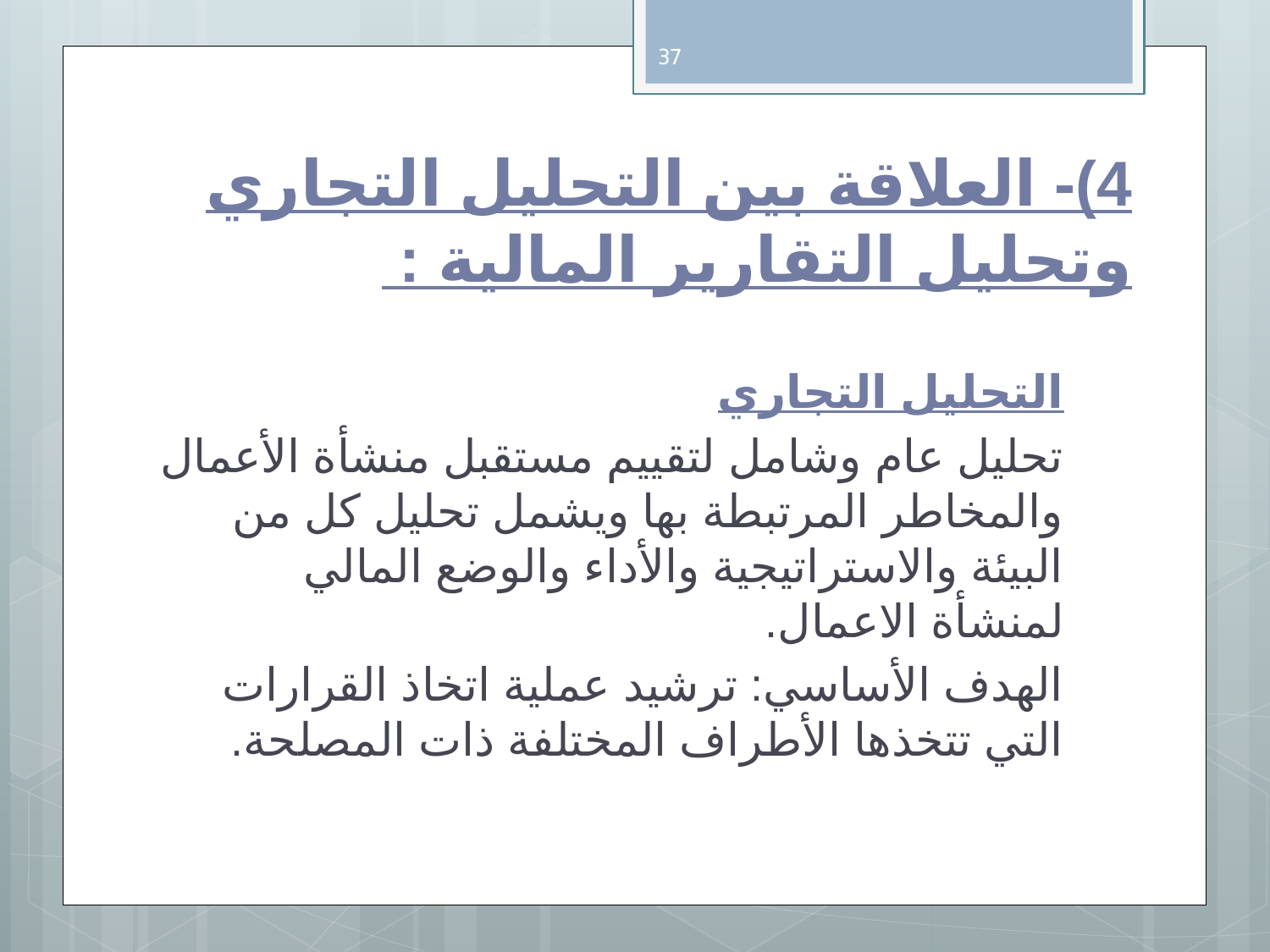

37
# 4)- العلاقة بين التحليل التجاري وتحليل التقارير المالية :
التحليل التجاري
تحليل عام وشامل لتقييم مستقبل منشأة الأعمال والمخاطر المرتبطة بها ويشمل تحليل كل من البيئة والاستراتيجية والأداء والوضع المالي لمنشأة الاعمال.
الهدف الأساسي: ترشيد عملية اتخاذ القرارات التي تتخذها الأطراف المختلفة ذات المصلحة.